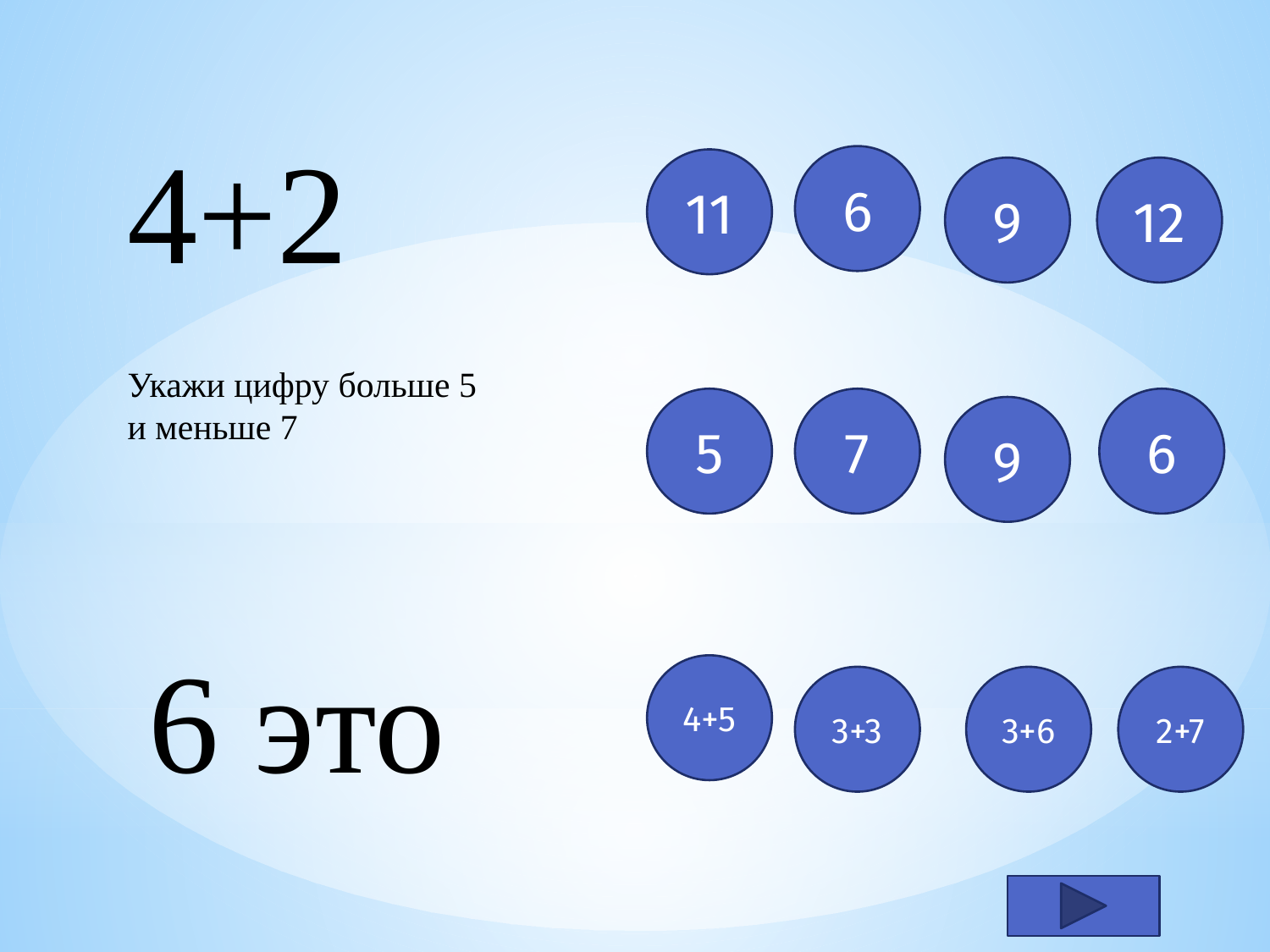

4+2
6
11
9
12
Укажи цифру больше 5 и меньше 7
5
7
6
9
6 это
4+5
3+3
3+6
2+7